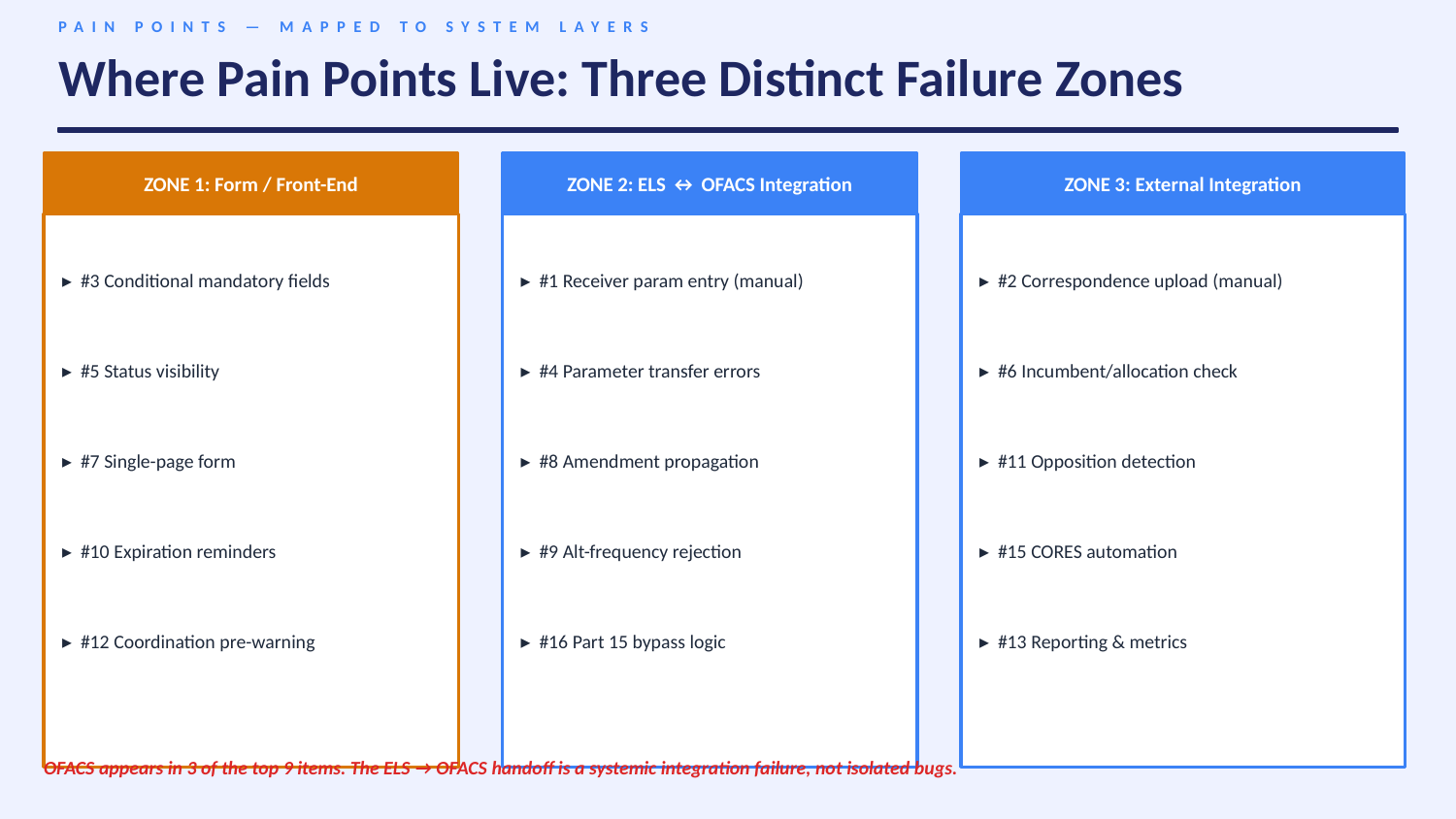

PAIN POINTS — MAPPED TO SYSTEM LAYERS
Where Pain Points Live: Three Distinct Failure Zones

ZONE 1: Form / Front-End

ZONE 2: ELS ↔ OFACS Integration

ZONE 3: External Integration

▸  #3 Conditional mandatory fields
▸  #1 Receiver param entry (manual)
▸  #2 Correspondence upload (manual)
▸  #5 Status visibility
▸  #4 Parameter transfer errors
▸  #6 Incumbent/allocation check
▸  #7 Single-page form
▸  #8 Amendment propagation
▸  #11 Opposition detection
▸  #10 Expiration reminders
▸  #9 Alt-frequency rejection
▸  #15 CORES automation
▸  #12 Coordination pre-warning
▸  #16 Part 15 bypass logic
▸  #13 Reporting & metrics
OFACS appears in 3 of the top 9 items. The ELS → OFACS handoff is a systemic integration failure, not isolated bugs.